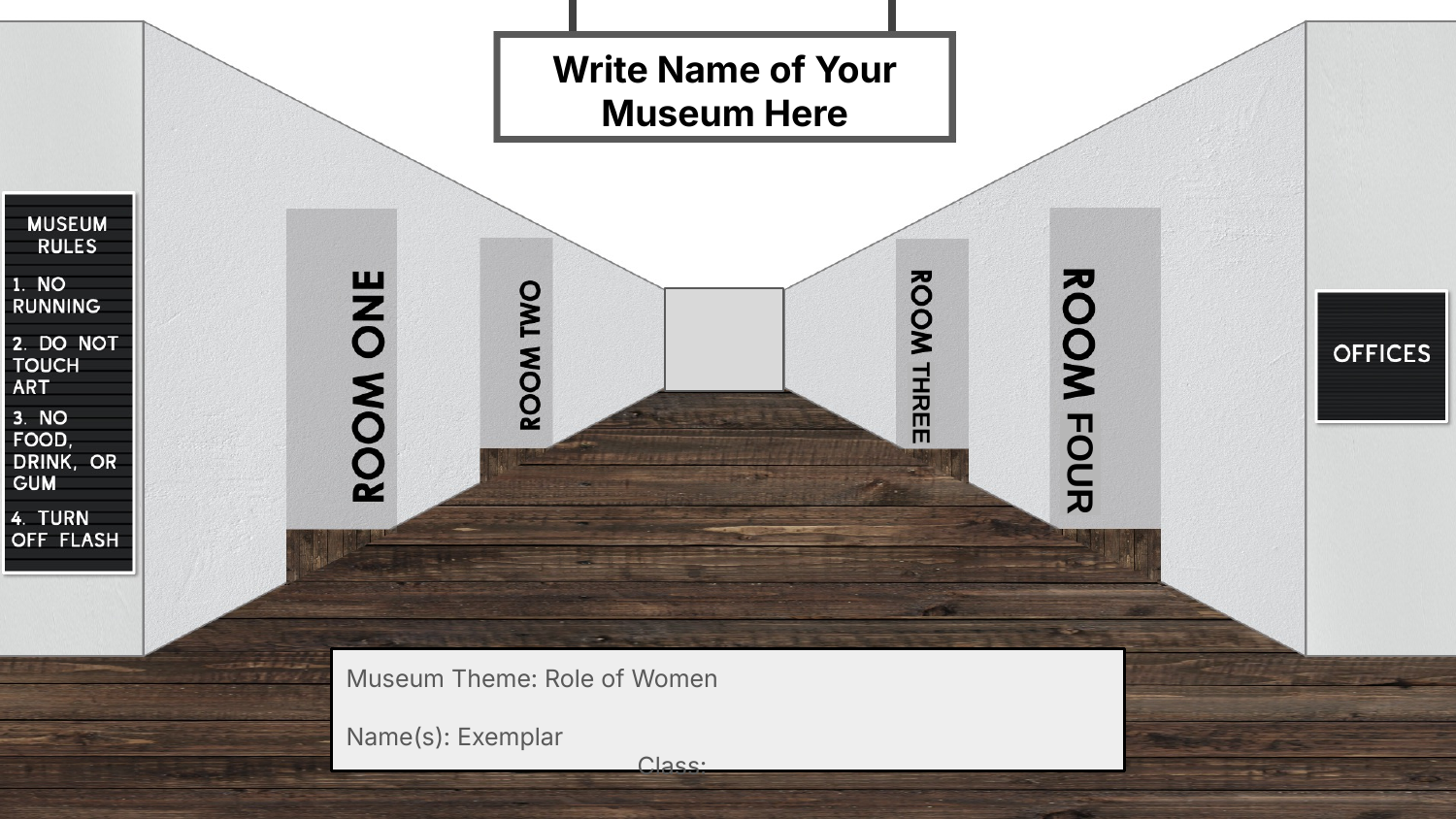

Write Name of Your Museum Here

THREE
FOUR
Museum Theme: Role of Women

Name(s): Exemplar						Class: